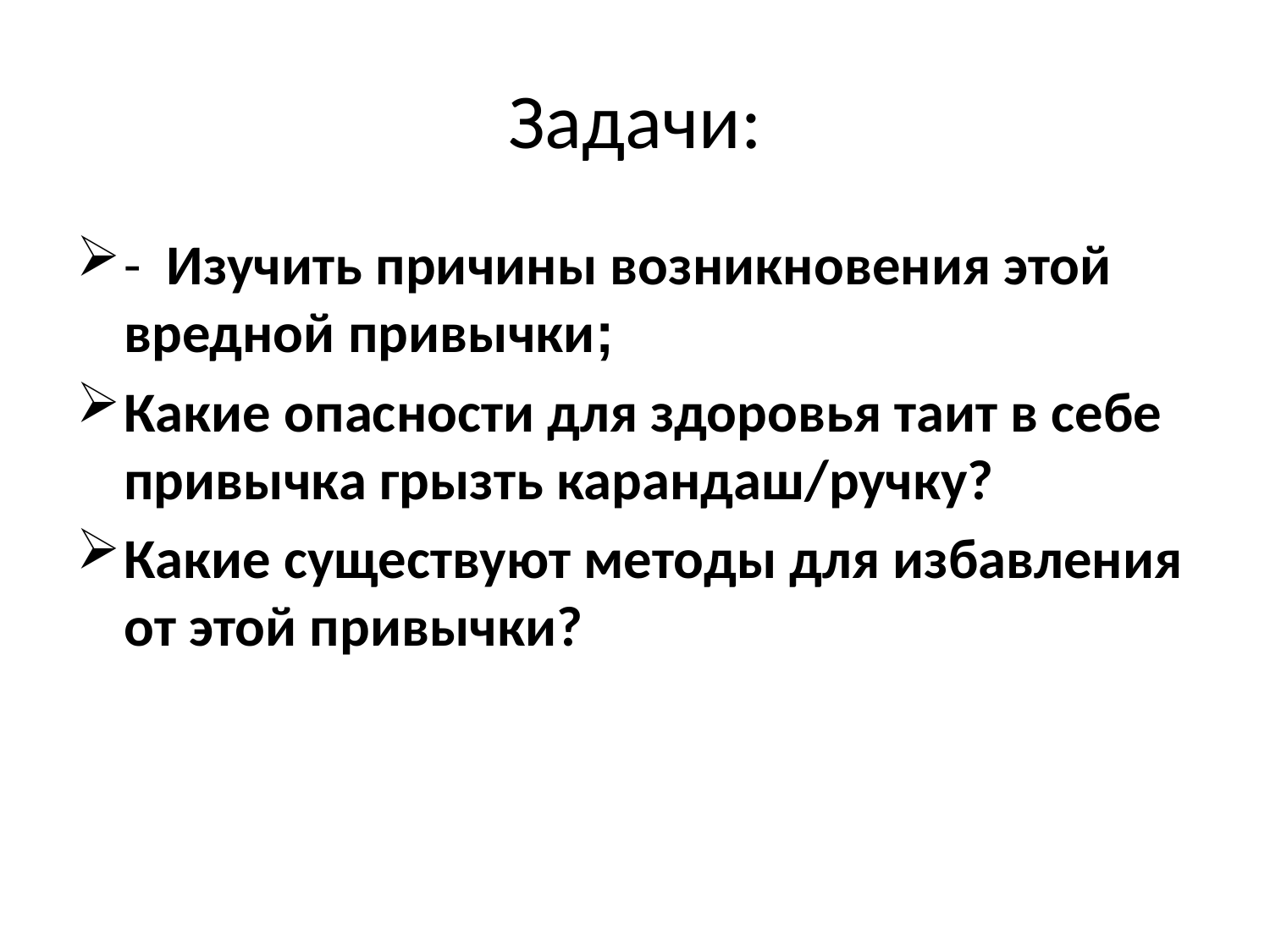

# Задачи:
-  Изучить причины возникновения этой вредной привычки;
Какие опасности для здоровья таит в себе привычка грызть карандаш/ручку?
Какие существуют методы для избавления от этой привычки?